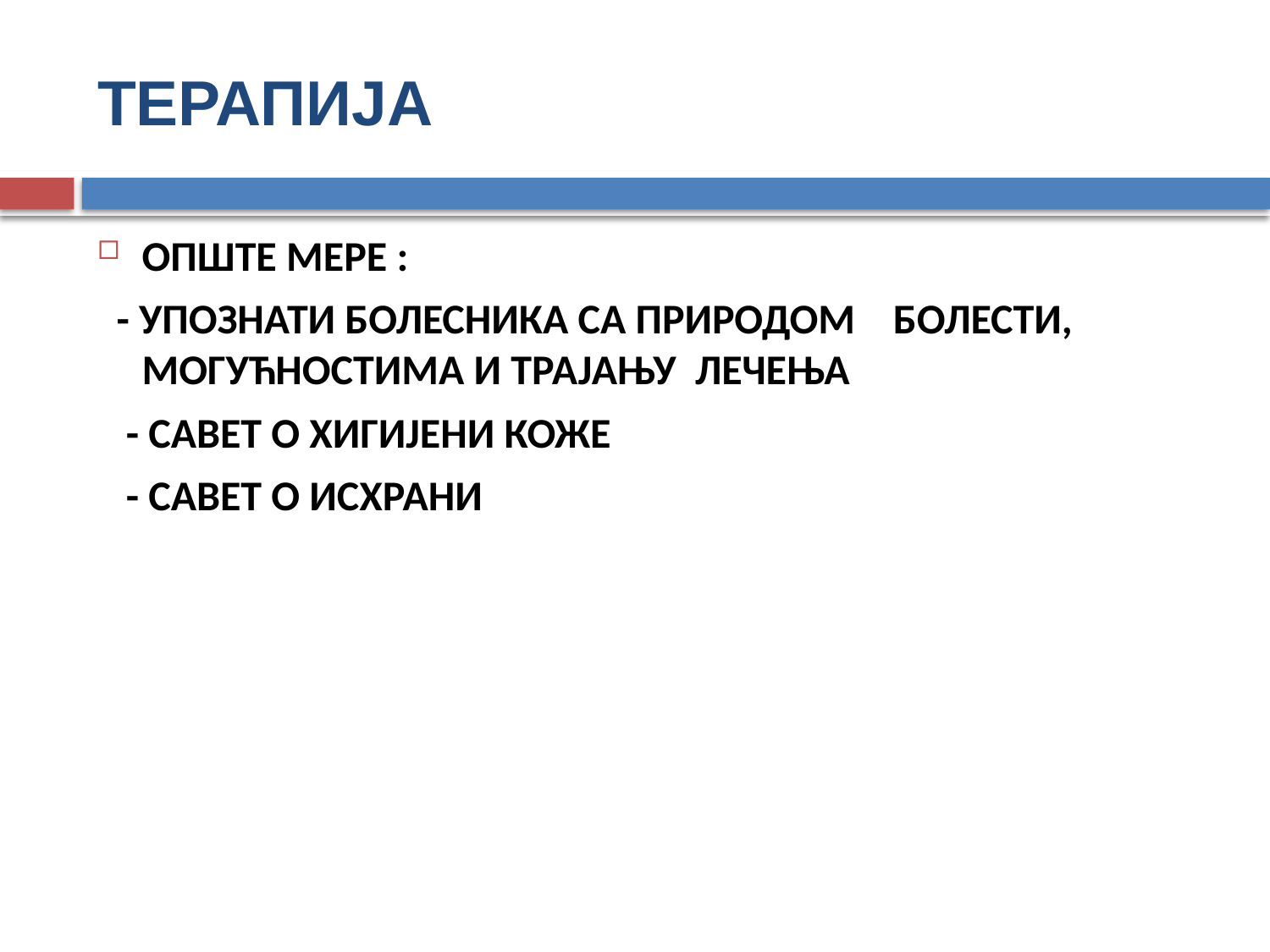

# ТЕРАПИЈА
OПШТЕ МЕРЕ :
  - УПОЗНАТИ БОЛЕСНИКА СА ПРИРОДОМ    БОЛЕСТИ, МОГУЋНОСТИМА И ТРАЈАЊУ  ЛЕЧЕЊА
   - САВЕТ О ХИГИЈЕНИ КОЖЕ
   - САВЕТ О ИСХРАНИ